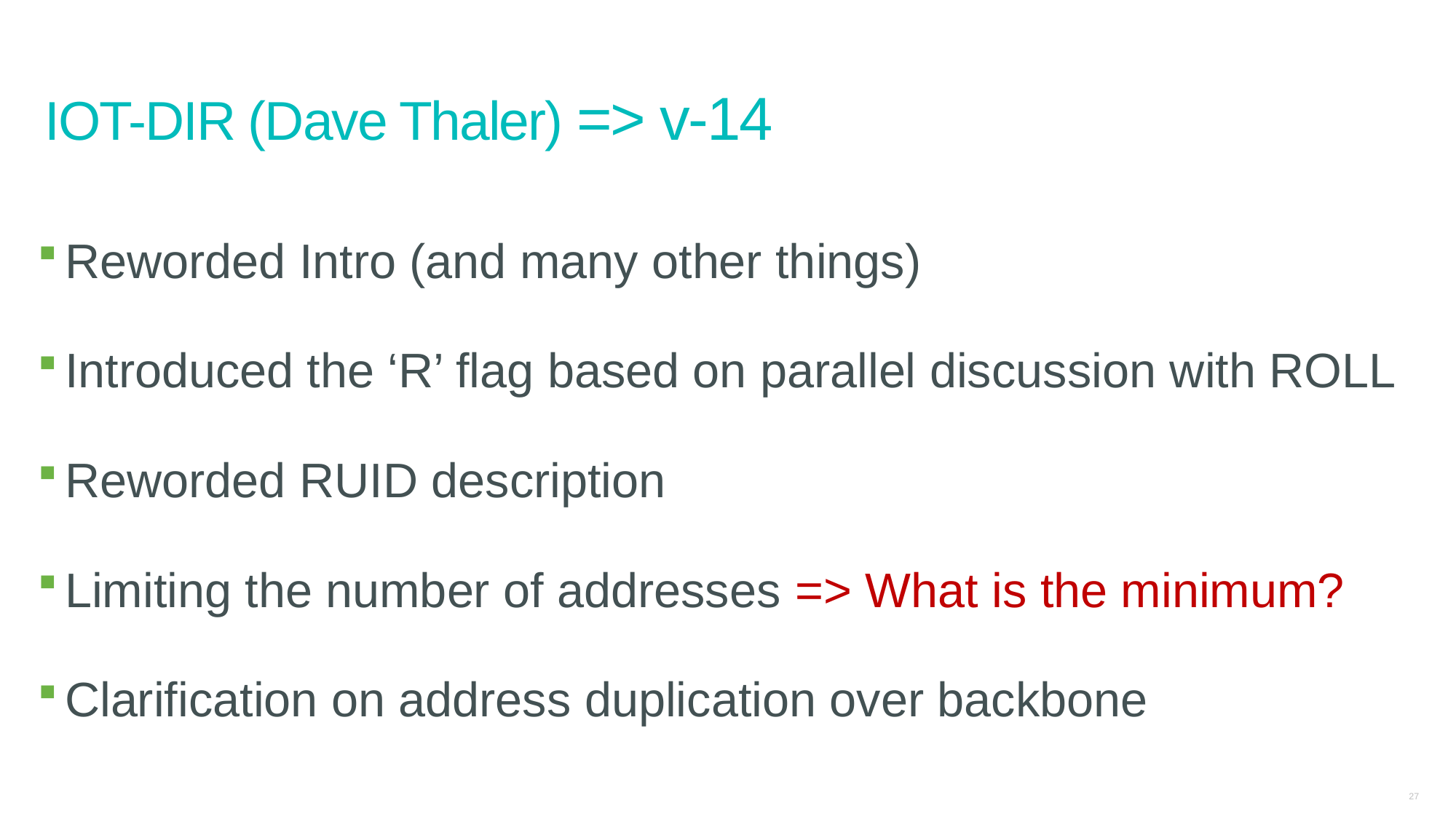

# IOT-DIR (Dave Thaler) => v-14
Reworded Intro (and many other things)
Introduced the ‘R’ flag based on parallel discussion with ROLL
Reworded RUID description
Limiting the number of addresses => What is the minimum?
Clarification on address duplication over backbone